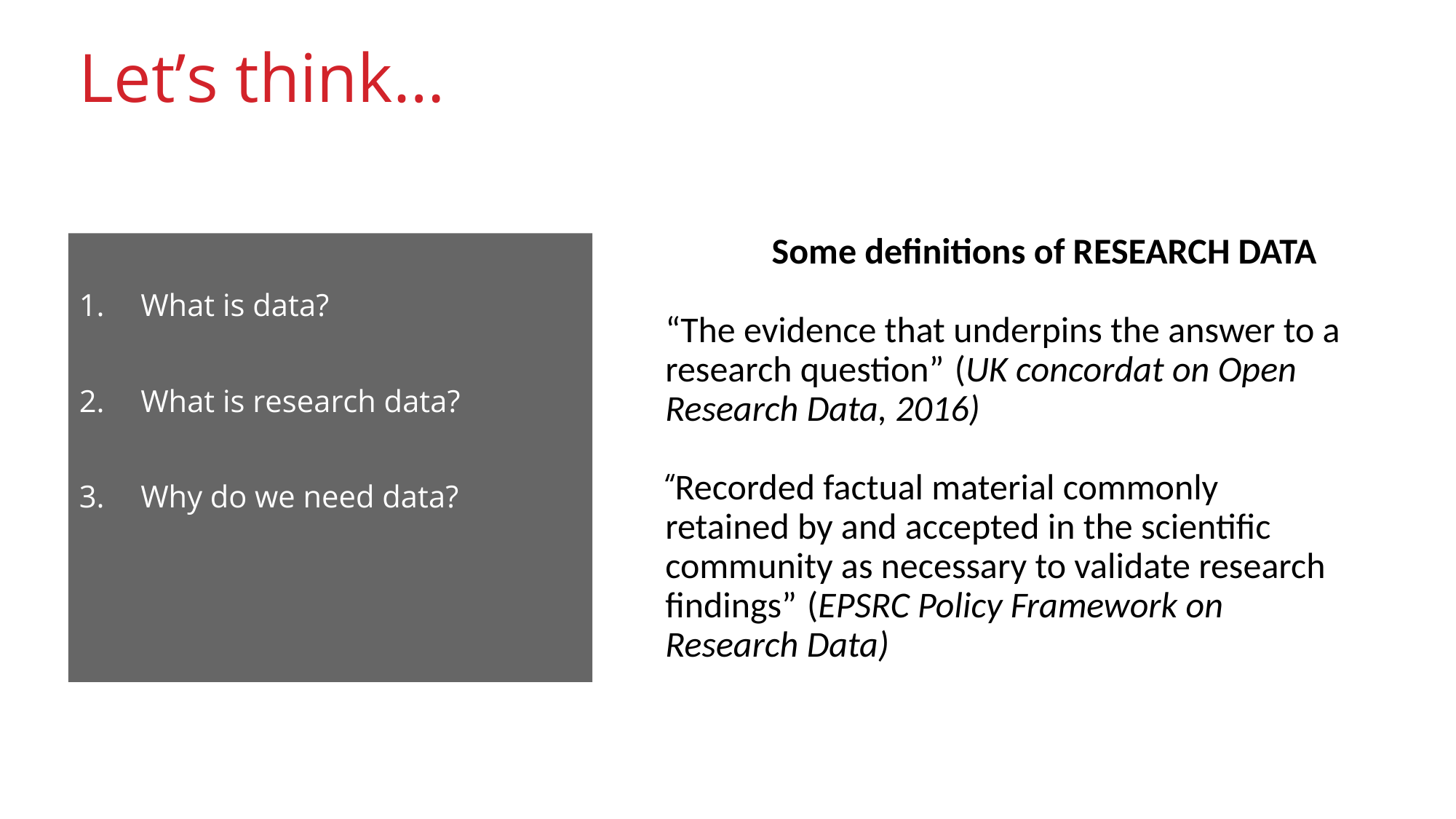

# Let’s think…
             Some definitions of RESEARCH DATA

“The evidence that underpins the answer to a research question” (UK concordat on Open Research Data, 2016)
“Recorded factual material commonly retained by and accepted in the scientific community as necessary to validate research findings” (EPSRC Policy Framework on Research Data)

What is data?

What is research data?

Why do we need data?